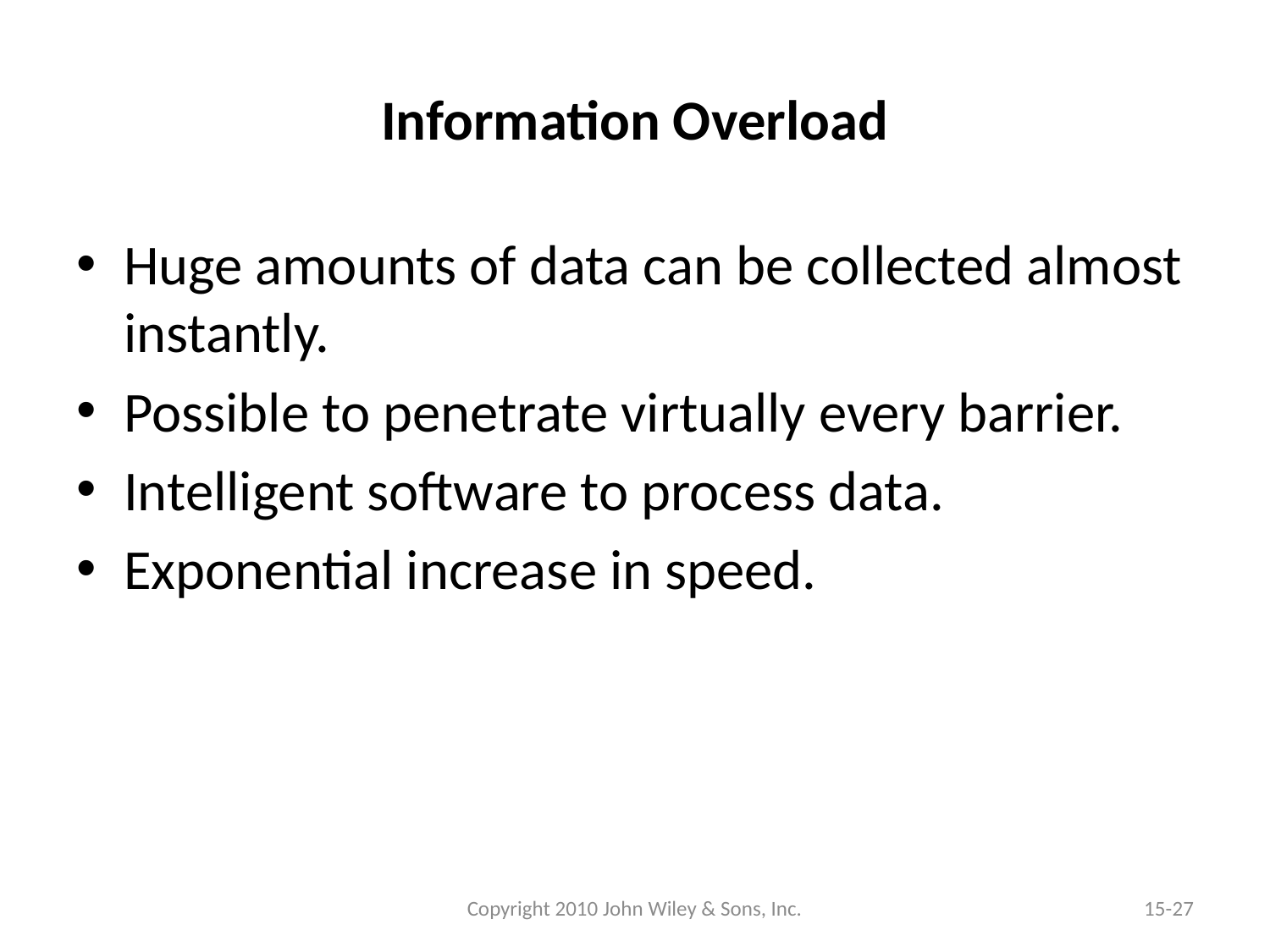

# Information Overload
Huge amounts of data can be collected almost instantly.
Possible to penetrate virtually every barrier.
Intelligent software to process data.
Exponential increase in speed.
Copyright 2010 John Wiley & Sons, Inc.
15-27